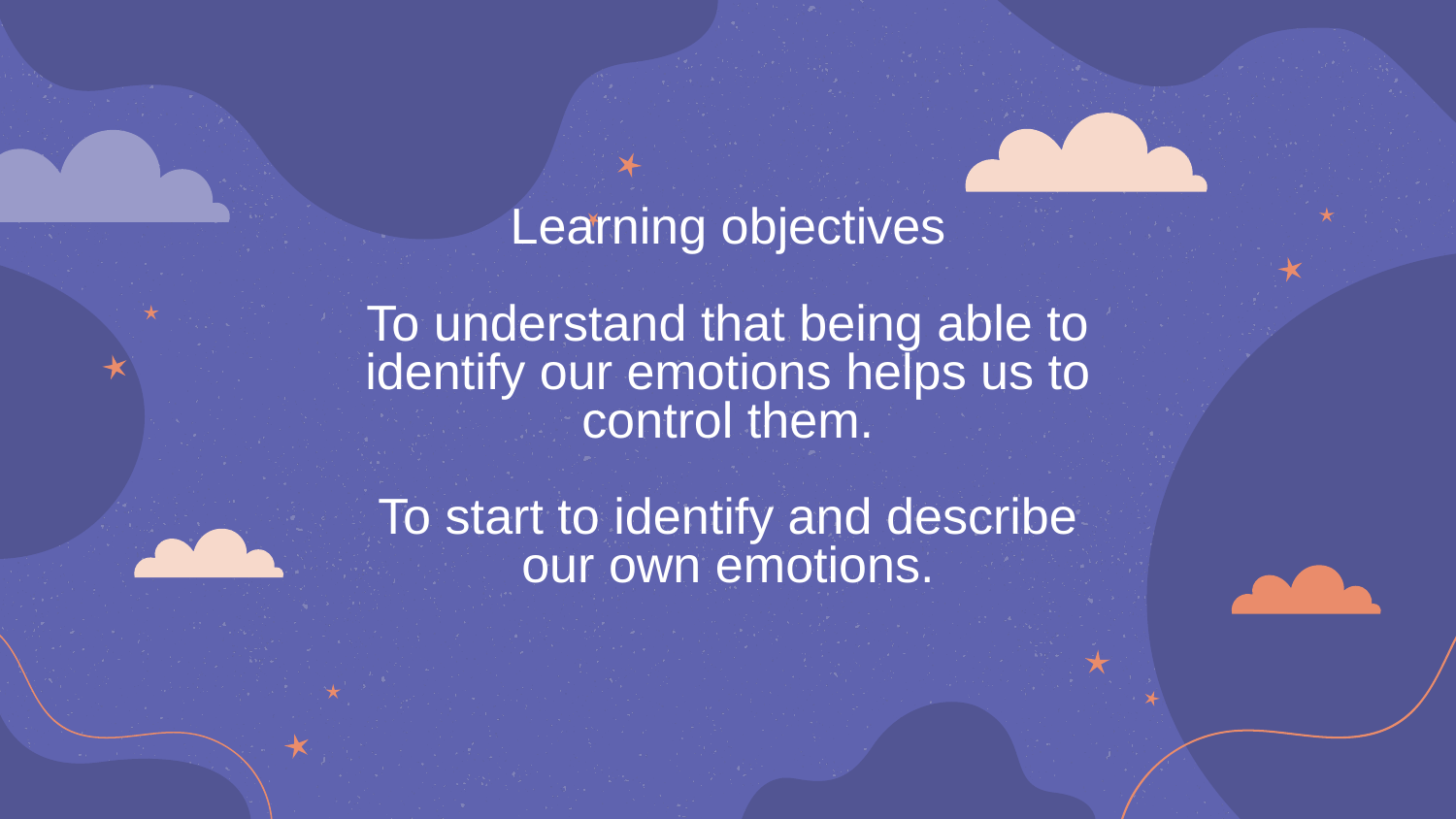

# Learning objectives To understand that being able to identify our emotions helps us to control them. To start to identify and describe our own emotions.